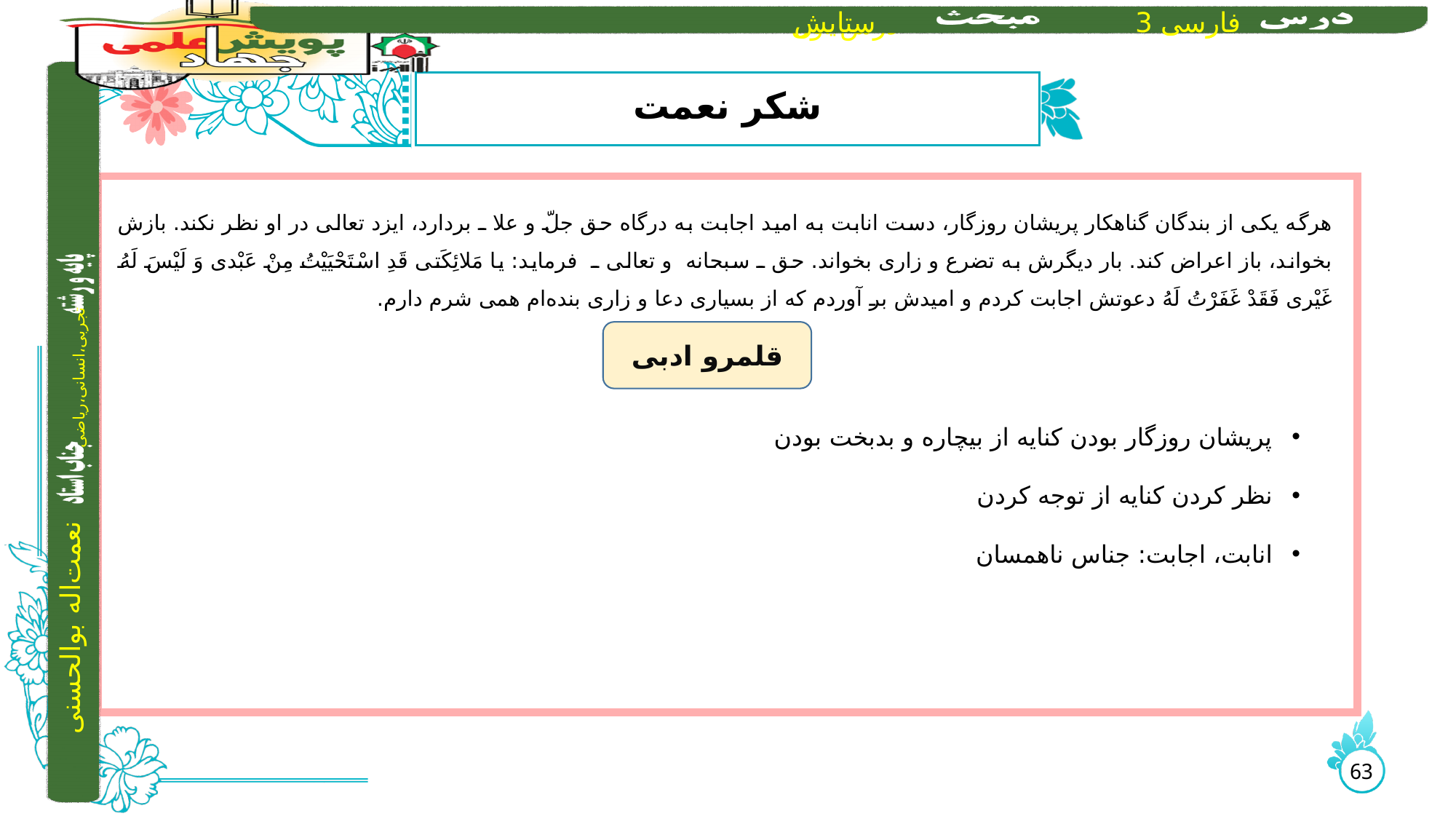

# شکر نعمت
هرگه یکی از بندگان گناهکار پریشان روزگار، دست انابت به امید اجابت به درگاه حق جلّ و علا ـ بردارد، ایزد تعالی در او نظر نکند. بازش بخواند، باز اعراض کند. بار دیگرش به تضرع و زاری بخواند. حق ـ سبحانه  و تعالی ـ  فرماید: یا مَلائِکَتی قَدِ اسْتَحْیَیْتُ مِنْ عَبْدی وَ لَیْسَ لَهُ غَیْری فَقَدْ غَفَرْتُ لَهُ دعوتش اجابت کردم و امیدش بر آوردم که از بسیاری دعا و زاری بنده‌ام همی شرم دارم.

پریشان روزگار بودن کنایه از بیچاره و بدبخت بودن
نظر کردن کنایه از توجه کردن
انابت، اجابت: جناس ناهمسان